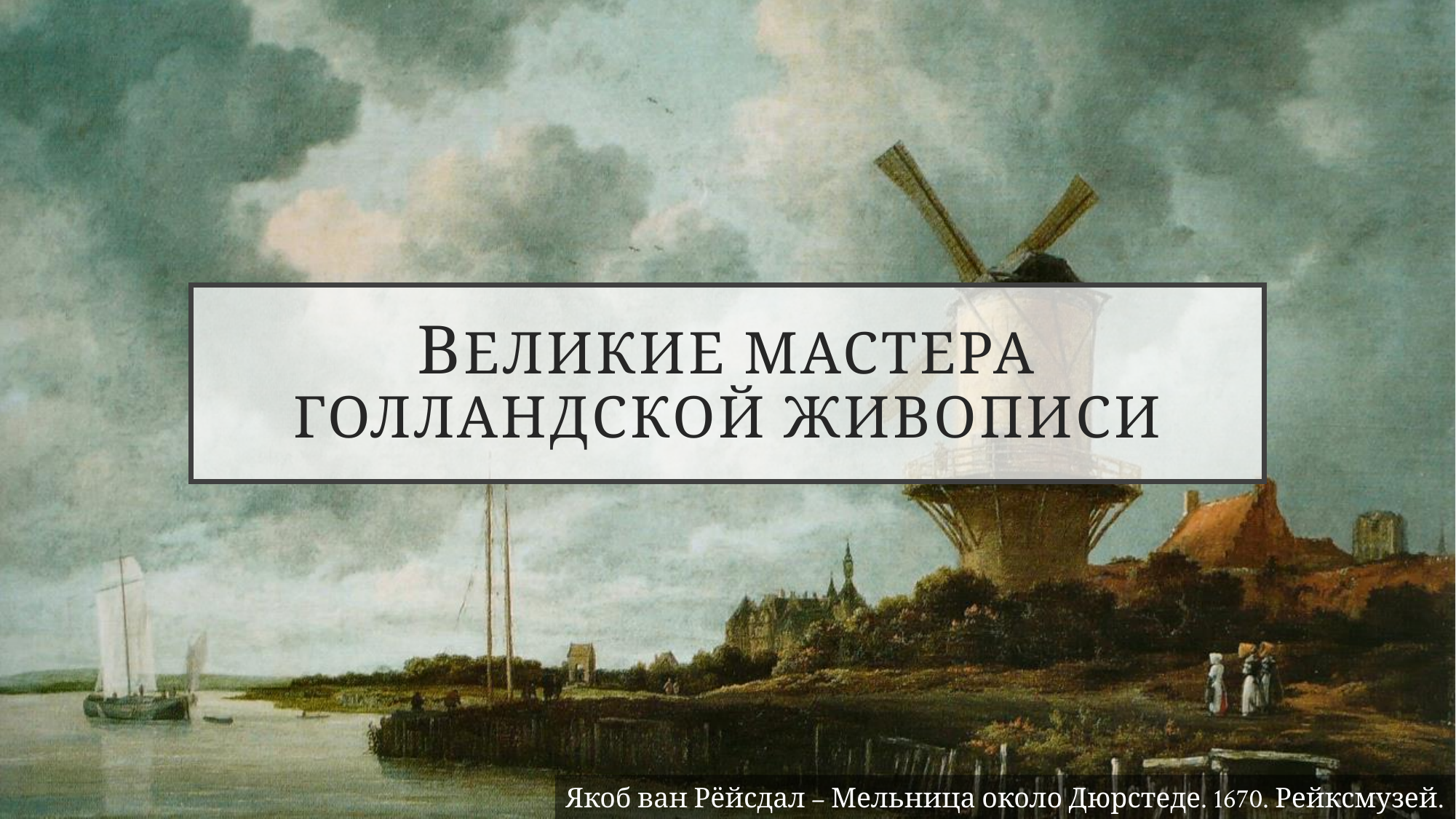

# Великие мастера голландской живописи
Якоб ван Рёйсдал – Мельница около Дюрстеде. 1670. Рейксмузей. Амстердам